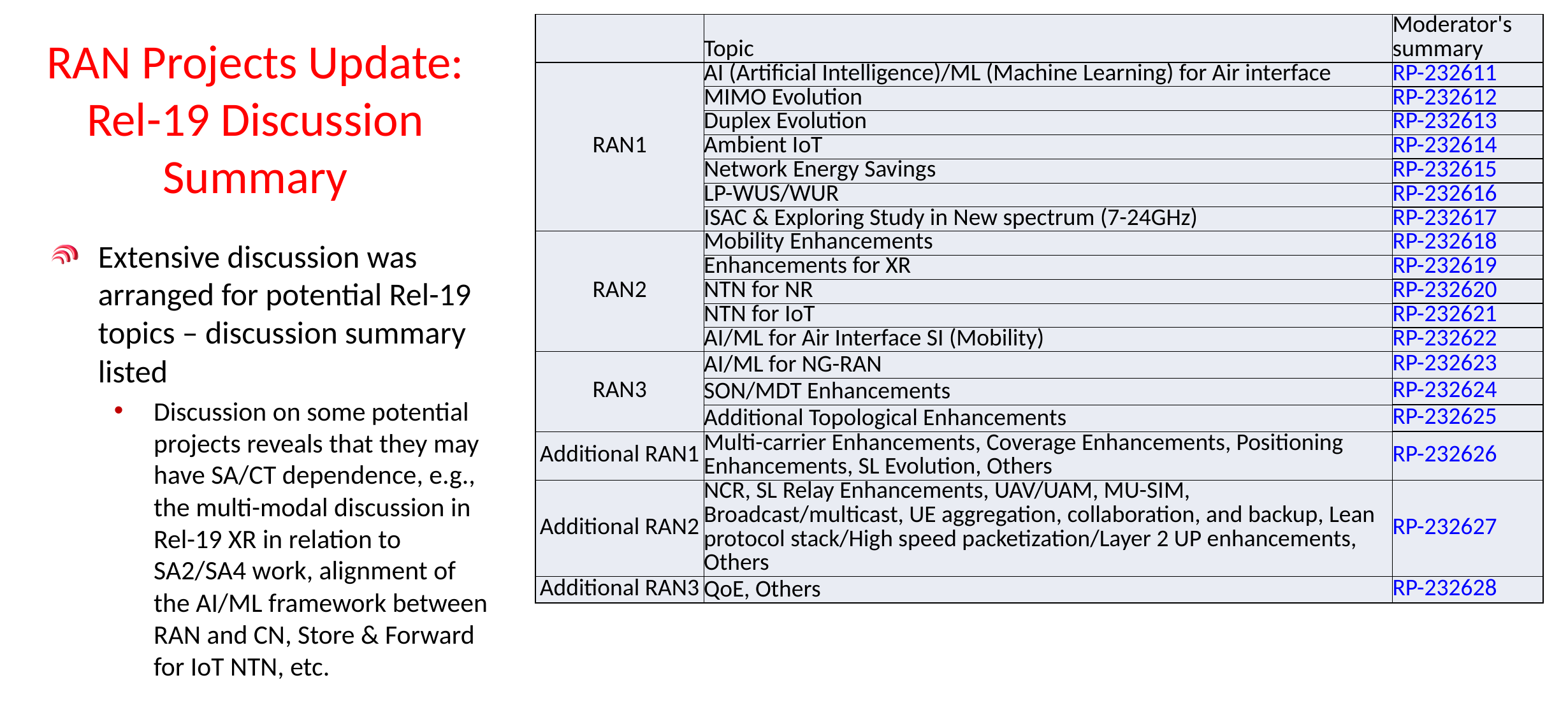

|  | Topic | Moderator's summary |
| --- | --- | --- |
| RAN1 | AI (Artificial Intelligence)/ML (Machine Learning) for Air interface | RP-232611 |
|  | MIMO Evolution | RP-232612 |
|  | Duplex Evolution | RP-232613 |
|  | Ambient IoT | RP-232614 |
|  | Network Energy Savings | RP-232615 |
|  | LP-WUS/WUR | RP-232616 |
|  | ISAC & Exploring Study in New spectrum (7-24GHz) | RP-232617 |
| RAN2 | Mobility Enhancements | RP-232618 |
|  | Enhancements for XR | RP-232619 |
|  | NTN for NR | RP-232620 |
|  | NTN for IoT | RP-232621 |
|  | AI/ML for Air Interface SI (Mobility) | RP-232622 |
| RAN3 | AI/ML for NG-RAN | RP-232623 |
|  | SON/MDT Enhancements | RP-232624 |
|  | Additional Topological Enhancements | RP-232625 |
| Additional RAN1 | Multi-carrier Enhancements, Coverage Enhancements, Positioning Enhancements, SL Evolution, Others | RP-232626 |
| Additional RAN2 | NCR, SL Relay Enhancements, UAV/UAM, MU-SIM, Broadcast/multicast, UE aggregation, collaboration, and backup, Lean protocol stack/High speed packetization/Layer 2 UP enhancements, Others | RP-232627 |
| Additional RAN3 | QoE, Others | RP-232628 |
# RAN Projects Update: Rel-19 Discussion Summary
Extensive discussion was arranged for potential Rel-19 topics – discussion summary listed
Discussion on some potential projects reveals that they may have SA/CT dependence, e.g., the multi-modal discussion in Rel-19 XR in relation to SA2/SA4 work, alignment of the AI/ML framework between RAN and CN, Store & Forward for IoT NTN, etc.